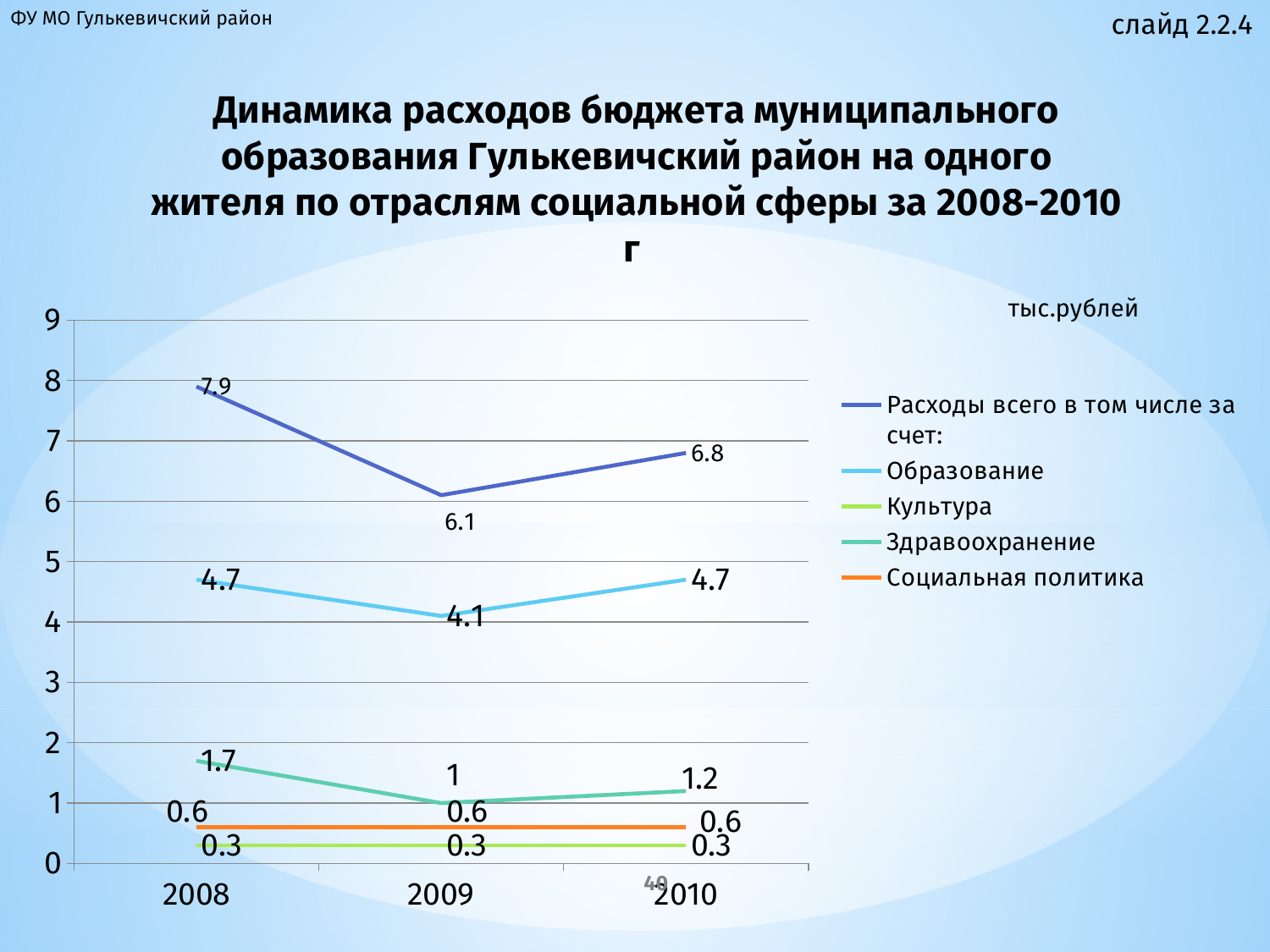

слайд 2.2.4
ФУ МО Гулькевичский район

### Chart: Динамика расходов бюджета муниципального образования Гулькевичский район на одного жителя по отраслям социальной сферы за 2008-2010 г

| Category | Расходы всего в том числе за счет: | Образование | Культура | Здравоохранение  | Социальная политика |
|---|---|---|---|---|---|
| 2008 | 7.9 | 4.7 | 0.3 | 1.7 | 0.6 |
| 2009 | 6.1 | 4.1 | 0.3 | 1.0 | 0.6 |
| 2010 | 6.8 | 4.7 | 0.3 | 1.2 | 0.6 |
тыс.рублей
40